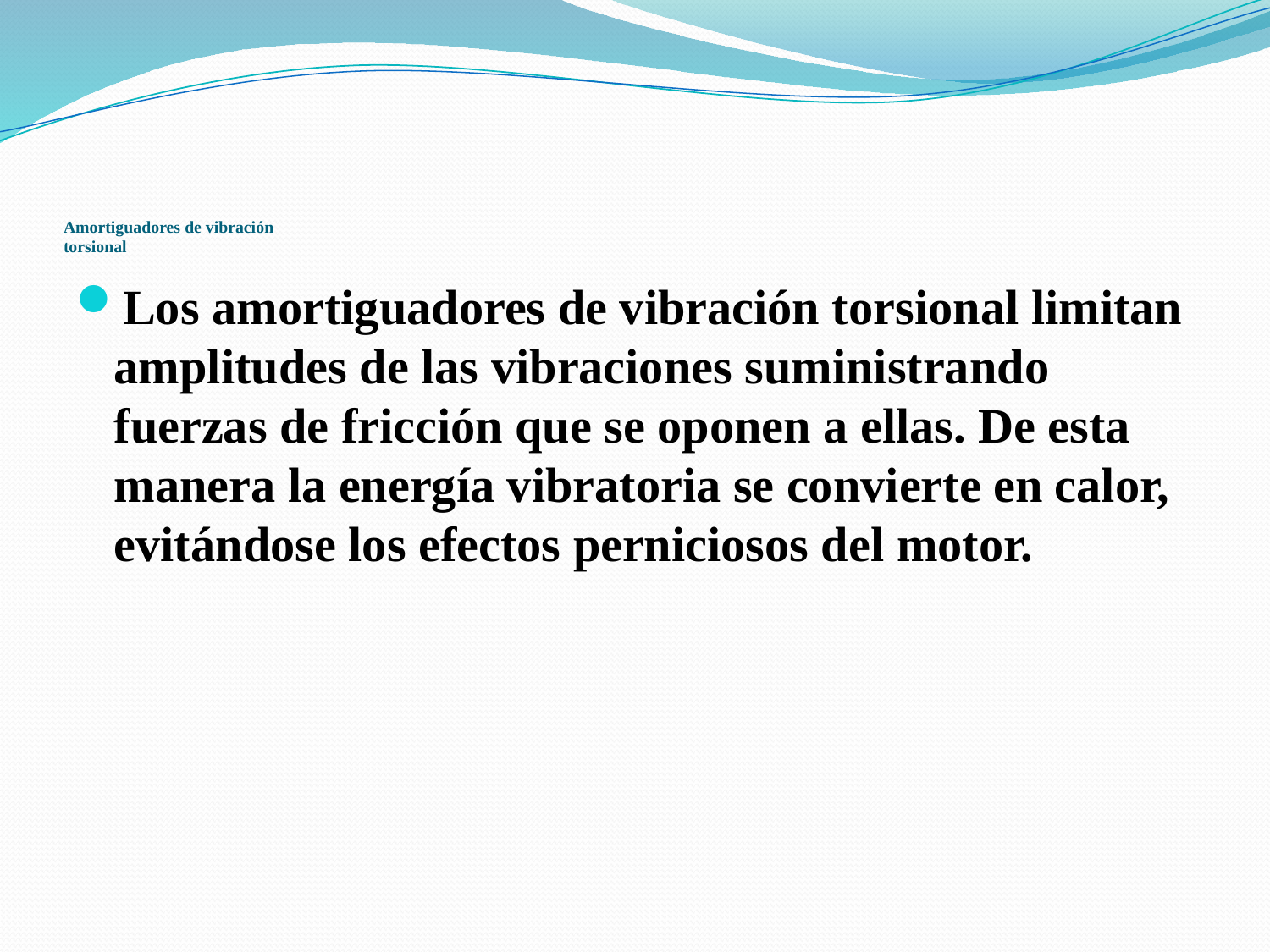

# Amortiguadores de vibración torsional
Los amortiguadores de vibración torsional limitan amplitudes de las vibraciones suministrando fuerzas de fricción que se oponen a ellas. De esta manera la energía vibratoria se convierte en calor, evitándose los efectos perniciosos del motor.